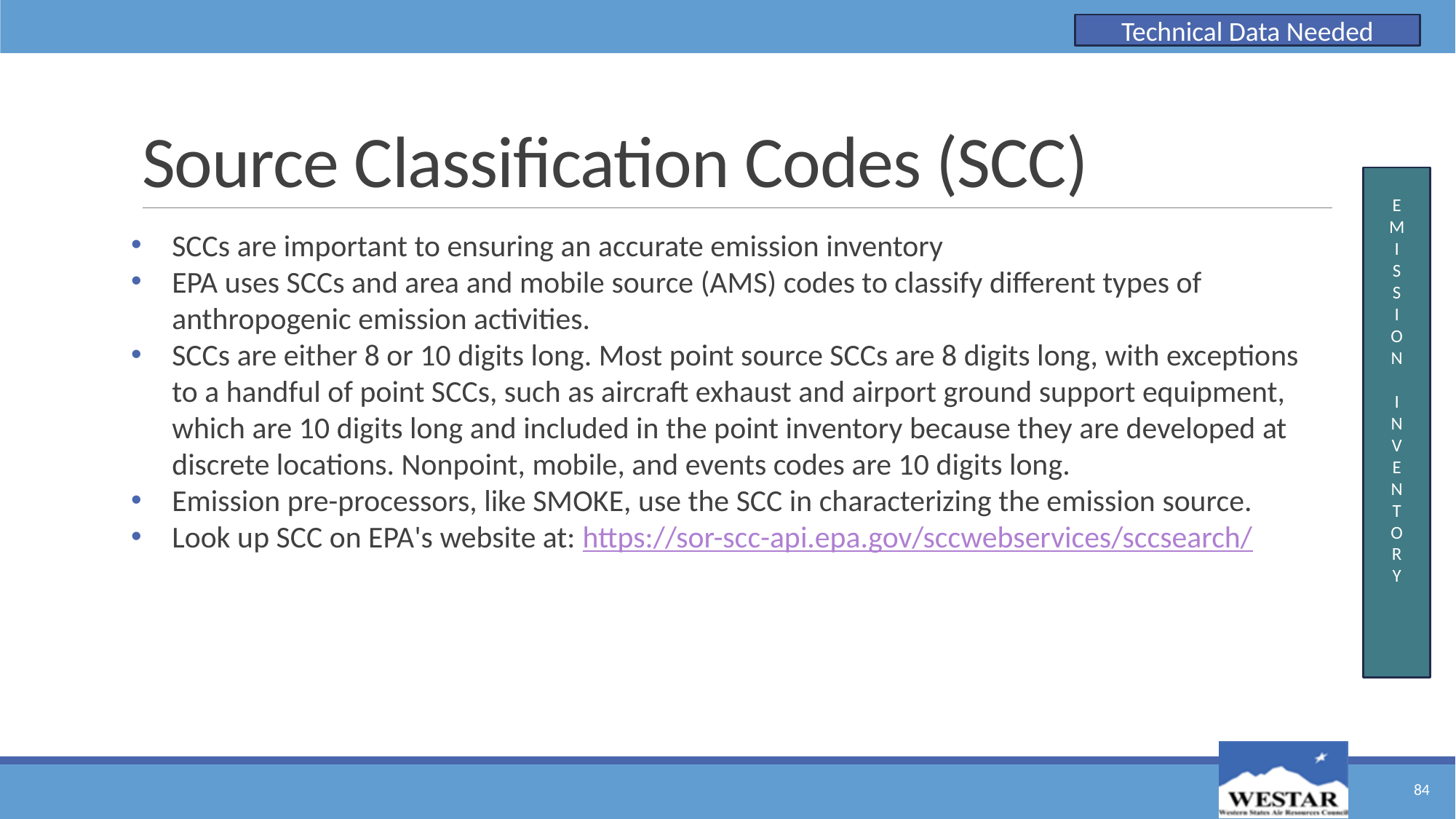

Technical Data Needed
# Source Classification Codes (SCC)
E
M
I
S
S
I
O
N

I
N
V
E
N
T
O
R
Y

SCCs are important to ensuring an accurate emission inventory
EPA uses SCCs and area and mobile source (AMS) codes to classify different types of anthropogenic emission activities.
SCCs are either 8 or 10 digits long. Most point source SCCs are 8 digits long, with exceptions to a handful of point SCCs, such as aircraft exhaust and airport ground support equipment, which are 10 digits long and included in the point inventory because they are developed at discrete locations. Nonpoint, mobile, and events codes are 10 digits long.
Emission pre-processors, like SMOKE, use the SCC in characterizing the emission source.
Look up SCC on EPA's website at: https://sor-scc-api.epa.gov/sccwebservices/sccsearch/

84